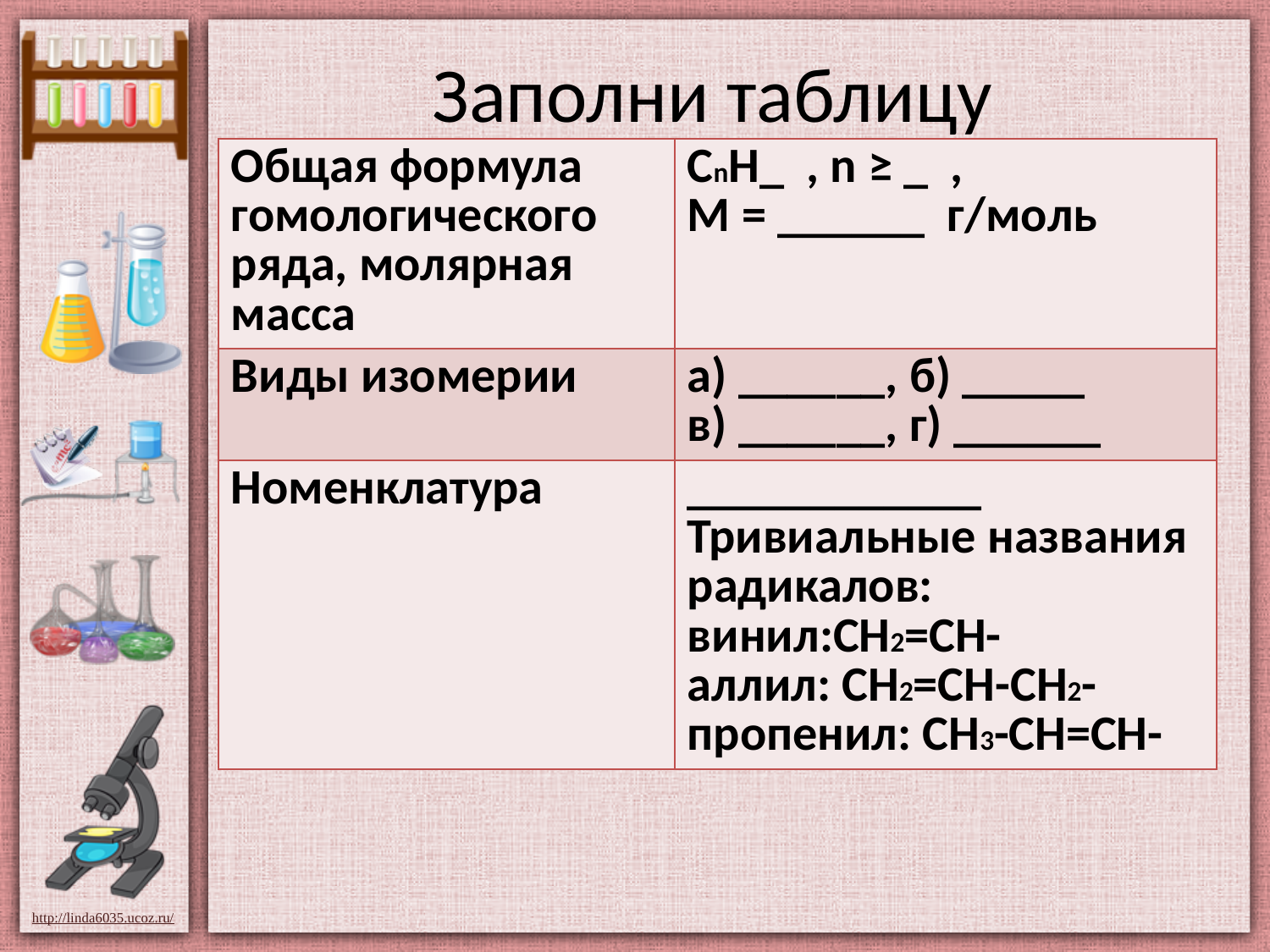

# Заполни таблицу
| Общая формула гомологического ряда, молярная масса | CnH\_ , n ≥ \_ , M = \_\_\_\_\_\_ г/моль |
| --- | --- |
| Виды изомерии | а) \_\_\_\_\_\_, б) \_\_\_\_\_ в) \_\_\_\_\_\_, г) \_\_\_\_\_\_ |
| Номенклатура | \_\_\_\_\_\_\_\_\_\_\_\_ Тривиальные названия радикалов: винил:СН2=СН- аллил: СН2=СН-СН2- пропенил: СН3-СН=СН- |